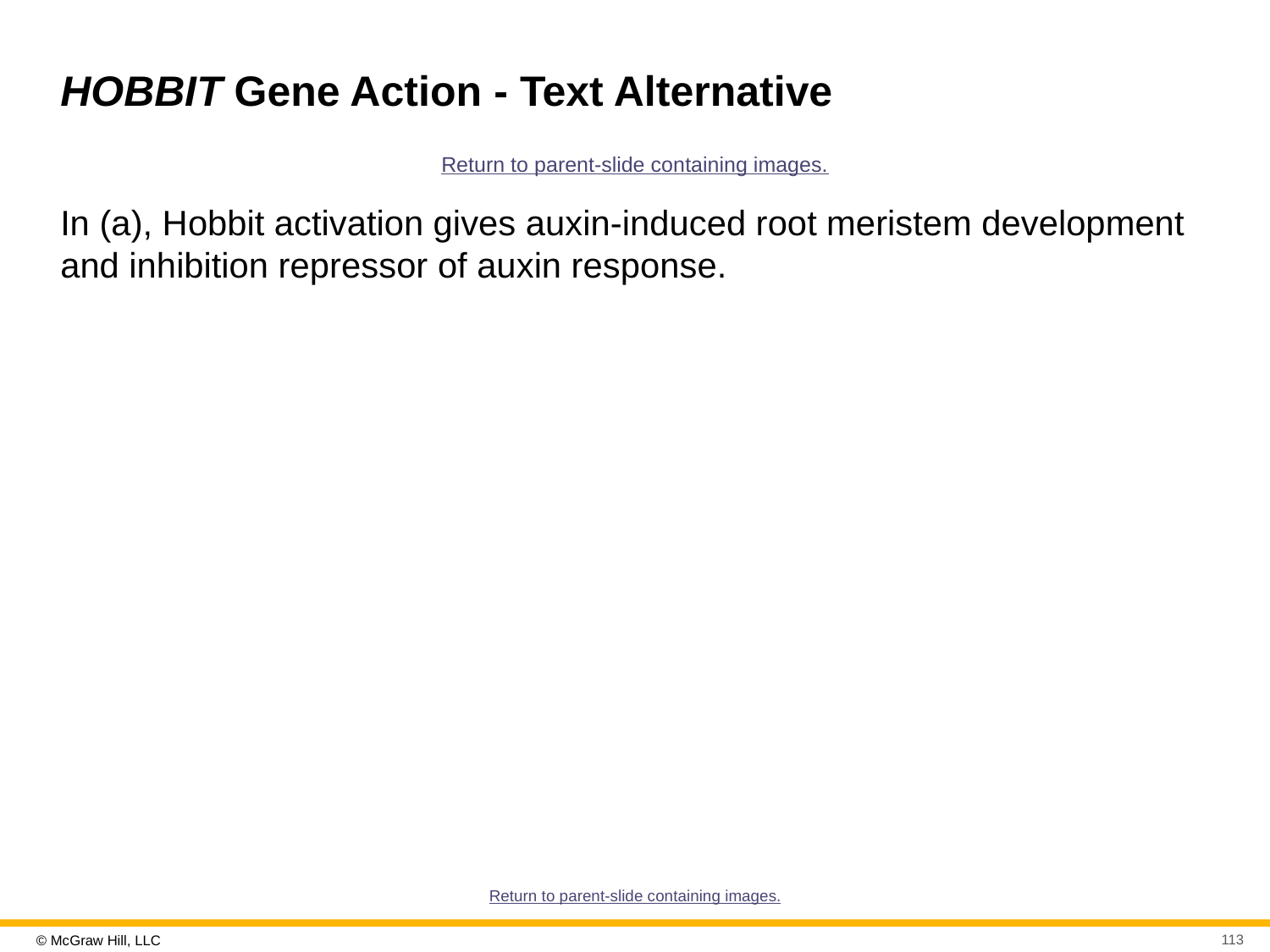

# HOBBIT Gene Action - Text Alternative
Return to parent-slide containing images.
In (a), Hobbit activation gives auxin-induced root meristem development and inhibition repressor of auxin response.
Return to parent-slide containing images.
113